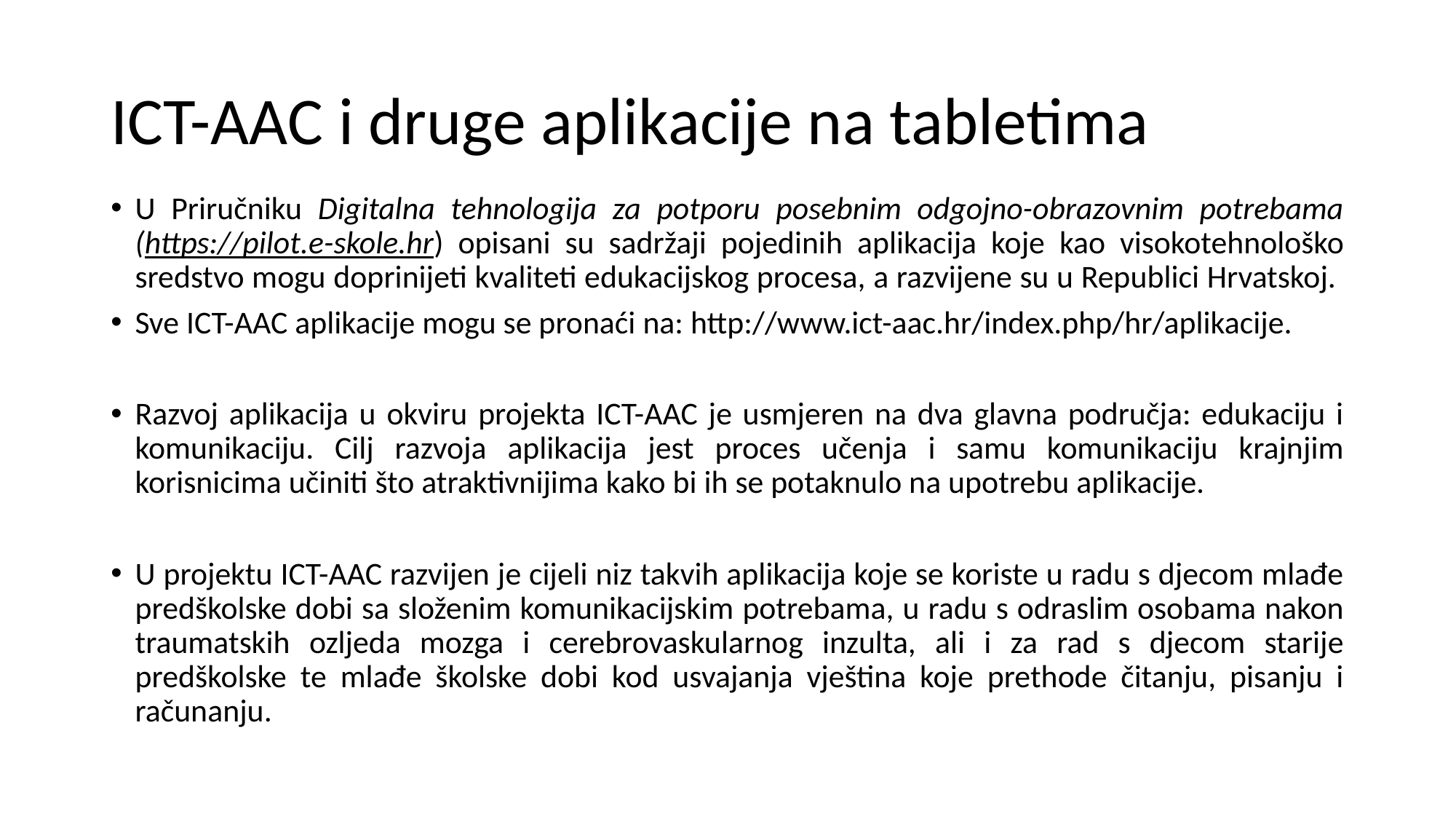

# ICT-AAC i druge aplikacije na tabletima
U Priručniku Digitalna tehnologija za potporu posebnim odgojno-obrazovnim potrebama (https://pilot.e-skole.hr) opisani su sadržaji pojedinih aplikacija koje kao visokotehnološko sredstvo mogu doprinijeti kvaliteti edukacijskog procesa, a razvijene su u Republici Hrvatskoj.
Sve ICT-AAC aplikacije mogu se pronaći na: http://www.ict-aac.hr/index.php/hr/aplikacije.

Razvoj aplikacija u okviru projekta ICT-AAC je usmjeren na dva glavna područja: edukaciju i komunikaciju. Cilj razvoja aplikacija jest proces učenja i samu komunikaciju krajnjim korisnicima učiniti što atraktivnijima kako bi ih se potaknulo na upotrebu aplikacije.

U projektu ICT-AAC razvijen je cijeli niz takvih aplikacija koje se koriste u radu s djecom mlađe predškolske dobi sa složenim komunikacijskim potrebama, u radu s odraslim osobama nakon traumatskih ozljeda mozga i cerebrovaskularnog inzulta, ali i za rad s djecom starije predškolske te mlađe školske dobi kod usvajanja vještina koje prethode čitanju, pisanju i računanju.